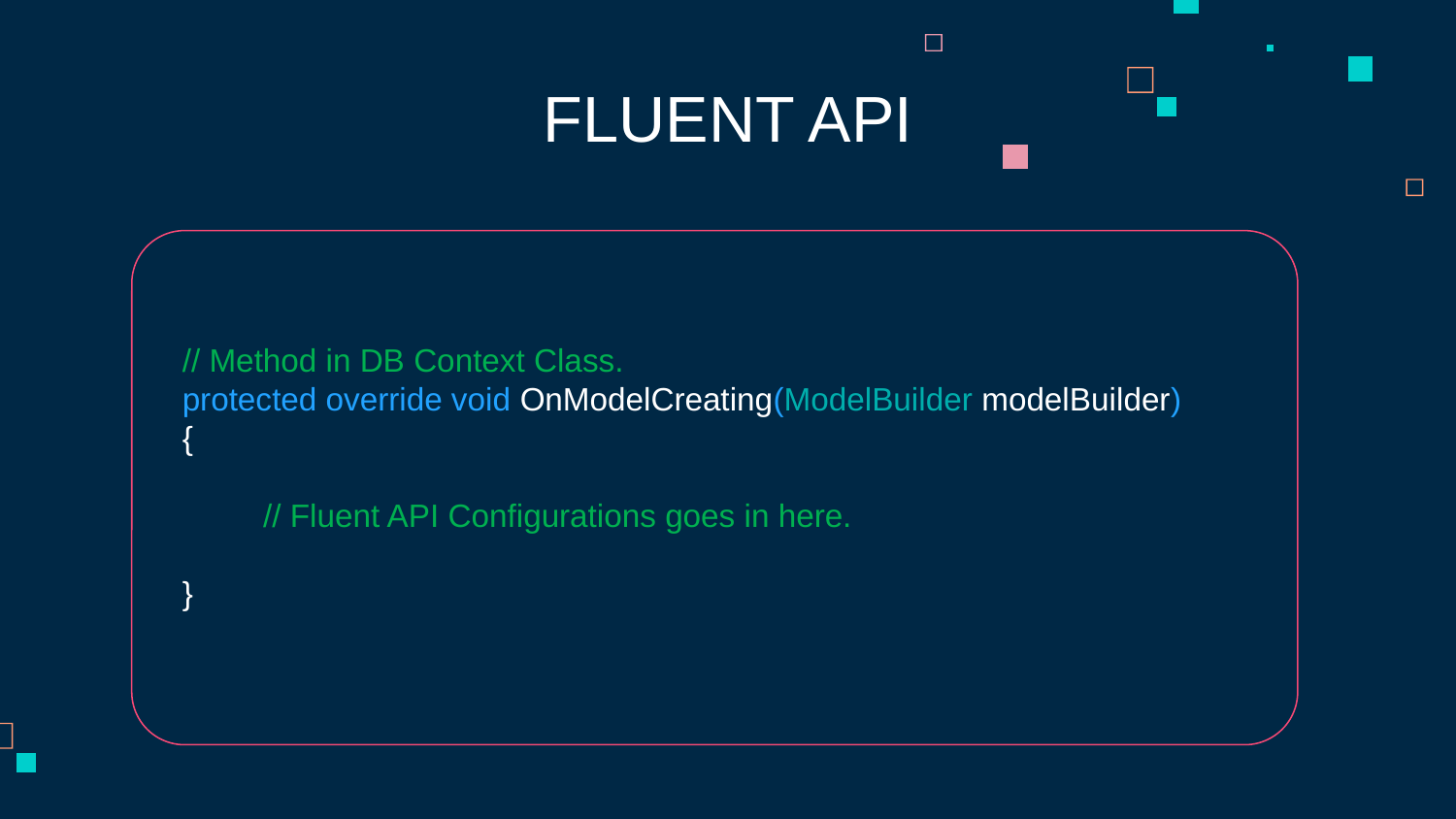

FLUENT API

// Method in DB Context Class.
protected override void OnModelCreating(ModelBuilder modelBuilder)
{

         // Fluent API Configurations goes in here.

}